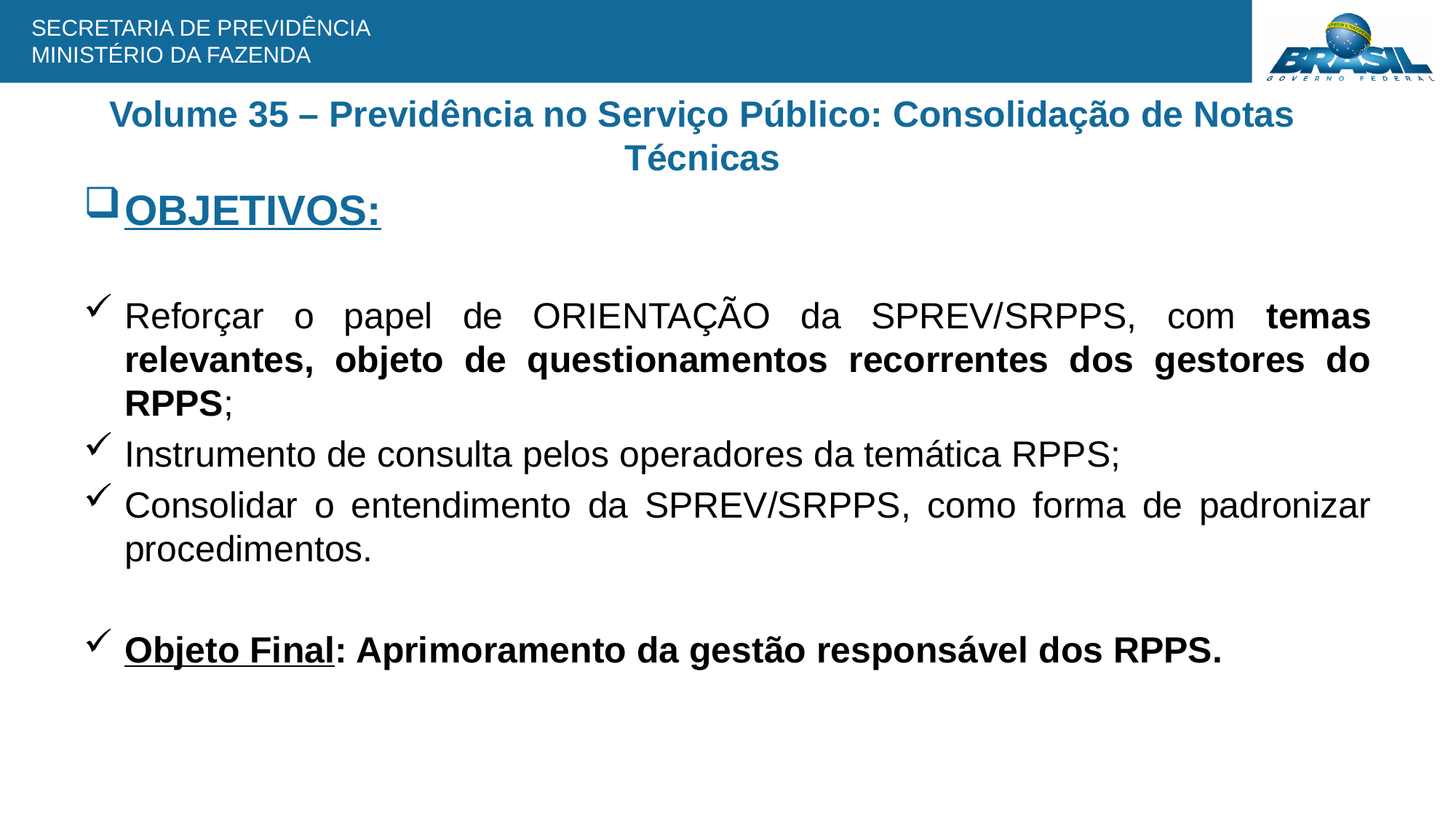

# Volume 35 – Previdência no Serviço Público: Consolidação de Notas Técnicas
OBJETIVOS:

Reforçar o papel de ORIENTAÇÃO da SPREV/SRPPS, com temas relevantes, objeto de questionamentos recorrentes dos gestores do RPPS;
Instrumento de consulta pelos operadores da temática RPPS;
Consolidar o entendimento da SPREV/SRPPS, como forma de padronizar procedimentos.

Objeto Final: Aprimoramento da gestão responsável dos RPPS.